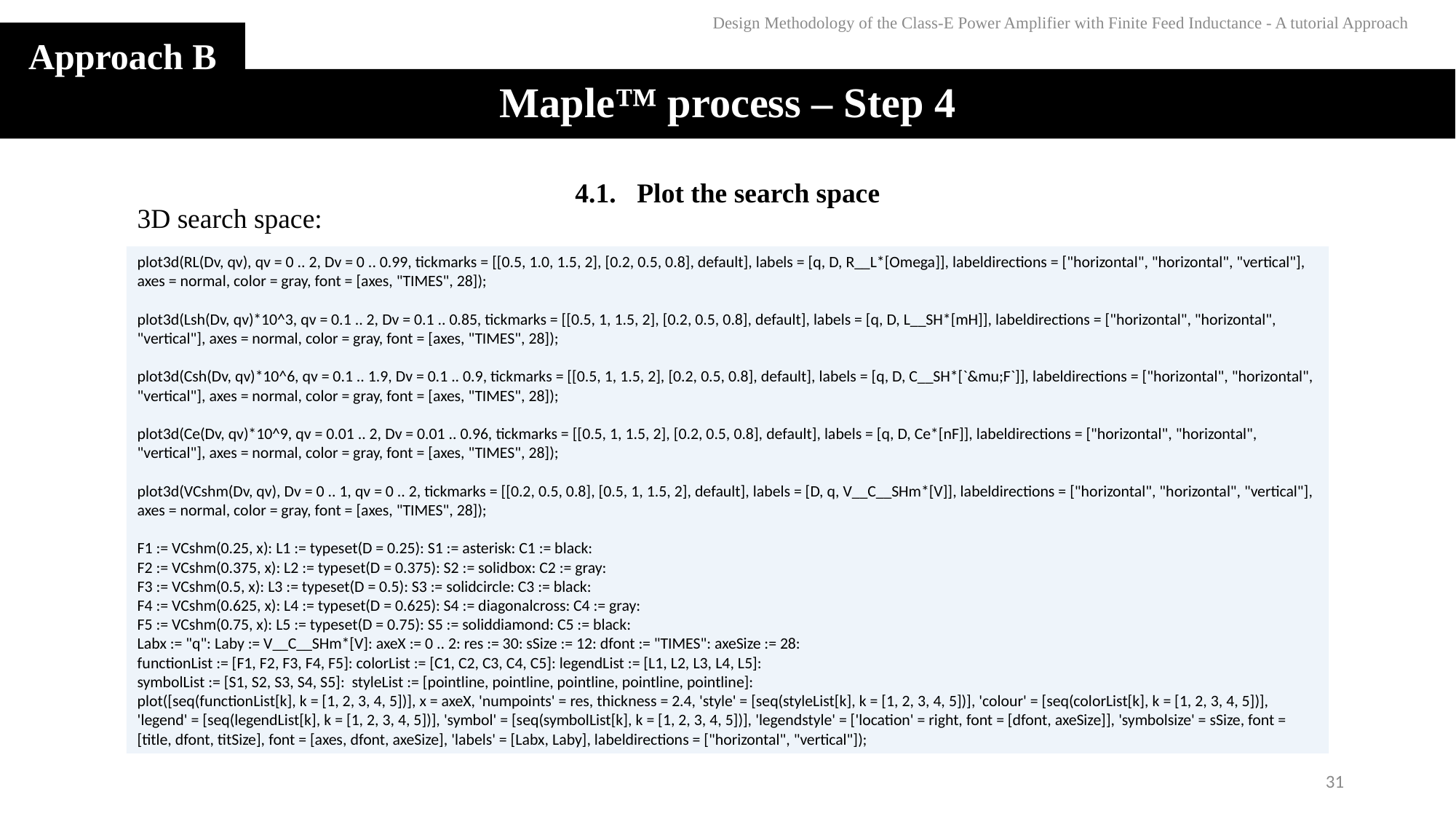

Design Methodology of the Class-E Power Amplifier with Finite Feed Inductance - A tutorial Approach
Approach B
# Maple™ process – Step 4
4.1.   Plot the search space
3D search space:
plot3d(RL(Dv, qv), qv = 0 .. 2, Dv = 0 .. 0.99, tickmarks = [[0.5, 1.0, 1.5, 2], [0.2, 0.5, 0.8], default], labels = [q, D, R__L*[Omega]], labeldirections = ["horizontal", "horizontal", "vertical"], axes = normal, color = gray, font = [axes, "TIMES", 28]);

plot3d(Lsh(Dv, qv)*10^3, qv = 0.1 .. 2, Dv = 0.1 .. 0.85, tickmarks = [[0.5, 1, 1.5, 2], [0.2, 0.5, 0.8], default], labels = [q, D, L__SH*[mH]], labeldirections = ["horizontal", "horizontal", "vertical"], axes = normal, color = gray, font = [axes, "TIMES", 28]);

plot3d(Csh(Dv, qv)*10^6, qv = 0.1 .. 1.9, Dv = 0.1 .. 0.9, tickmarks = [[0.5, 1, 1.5, 2], [0.2, 0.5, 0.8], default], labels = [q, D, C__SH*[`&mu;F`]], labeldirections = ["horizontal", "horizontal", "vertical"], axes = normal, color = gray, font = [axes, "TIMES", 28]);

plot3d(Ce(Dv, qv)*10^9, qv = 0.01 .. 2, Dv = 0.01 .. 0.96, tickmarks = [[0.5, 1, 1.5, 2], [0.2, 0.5, 0.8], default], labels = [q, D, Ce*[nF]], labeldirections = ["horizontal", "horizontal", "vertical"], axes = normal, color = gray, font = [axes, "TIMES", 28]);

plot3d(VCshm(Dv, qv), Dv = 0 .. 1, qv = 0 .. 2, tickmarks = [[0.2, 0.5, 0.8], [0.5, 1, 1.5, 2], default], labels = [D, q, V__C__SHm*[V]], labeldirections = ["horizontal", "horizontal", "vertical"], axes = normal, color = gray, font = [axes, "TIMES", 28]);

F1 := VCshm(0.25, x): L1 := typeset(D = 0.25): S1 := asterisk: C1 := black:
F2 := VCshm(0.375, x): L2 := typeset(D = 0.375): S2 := solidbox: C2 := gray:
F3 := VCshm(0.5, x): L3 := typeset(D = 0.5): S3 := solidcircle: C3 := black:
F4 := VCshm(0.625, x): L4 := typeset(D = 0.625): S4 := diagonalcross: C4 := gray:
F5 := VCshm(0.75, x): L5 := typeset(D = 0.75): S5 := soliddiamond: C5 := black:
Labx := "q": Laby := V__C__SHm*[V]: axeX := 0 .. 2: res := 30: sSize := 12: dfont := "TIMES": axeSize := 28:
functionList := [F1, F2, F3, F4, F5]: colorList := [C1, C2, C3, C4, C5]: legendList := [L1, L2, L3, L4, L5]:
symbolList := [S1, S2, S3, S4, S5]:  styleList := [pointline, pointline, pointline, pointline, pointline]:
plot([seq(functionList[k], k = [1, 2, 3, 4, 5])], x = axeX, 'numpoints' = res, thickness = 2.4, 'style' = [seq(styleList[k], k = [1, 2, 3, 4, 5])], 'colour' = [seq(colorList[k], k = [1, 2, 3, 4, 5])], 'legend' = [seq(legendList[k], k = [1, 2, 3, 4, 5])], 'symbol' = [seq(symbolList[k], k = [1, 2, 3, 4, 5])], 'legendstyle' = ['location' = right, font = [dfont, axeSize]], 'symbolsize' = sSize, font = [title, dfont, titSize], font = [axes, dfont, axeSize], 'labels' = [Labx, Laby], labeldirections = ["horizontal", "vertical"]);
31